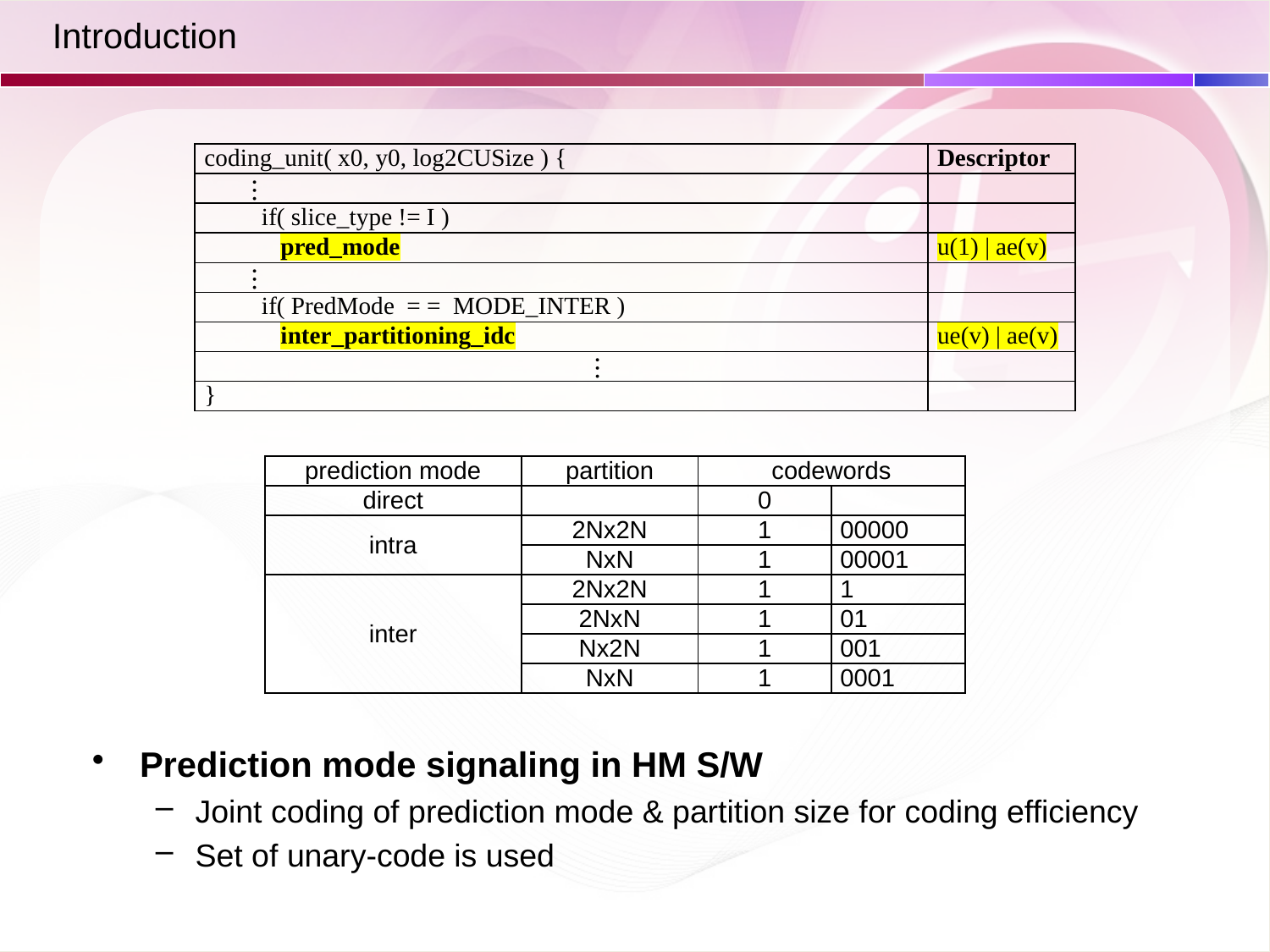

# Introduction
| coding\_unit( x0, y0, log2CUSize ) { | Descriptor |
| --- | --- |
| ︙ |  |
| if( slice\_type != I ) |  |
| pred\_mode | u(1) | ae(v) |
| ︙ |  |
| if( PredMode = = MODE\_INTER ) |  |
| inter\_partitioning\_idc | ue(v) | ae(v) |
| ︙ |  |
| } |  |

| prediction mode | partition | codewords |  |
| --- | --- | --- | --- |
| direct |  | 0 |  |
| intra | 2Nx2N | 1 | 00000 |
|  | NxN | 1 | 00001 |
| inter | 2Nx2N | 1 | 1 |
|  | 2NxN | 1 | 01 |
|  | Nx2N | 1 | 001 |
|  | NxN | 1 | 0001 |
Prediction mode signaling in HM S/W
Joint coding of prediction mode & partition size for coding efficiency
Set of unary-code is used